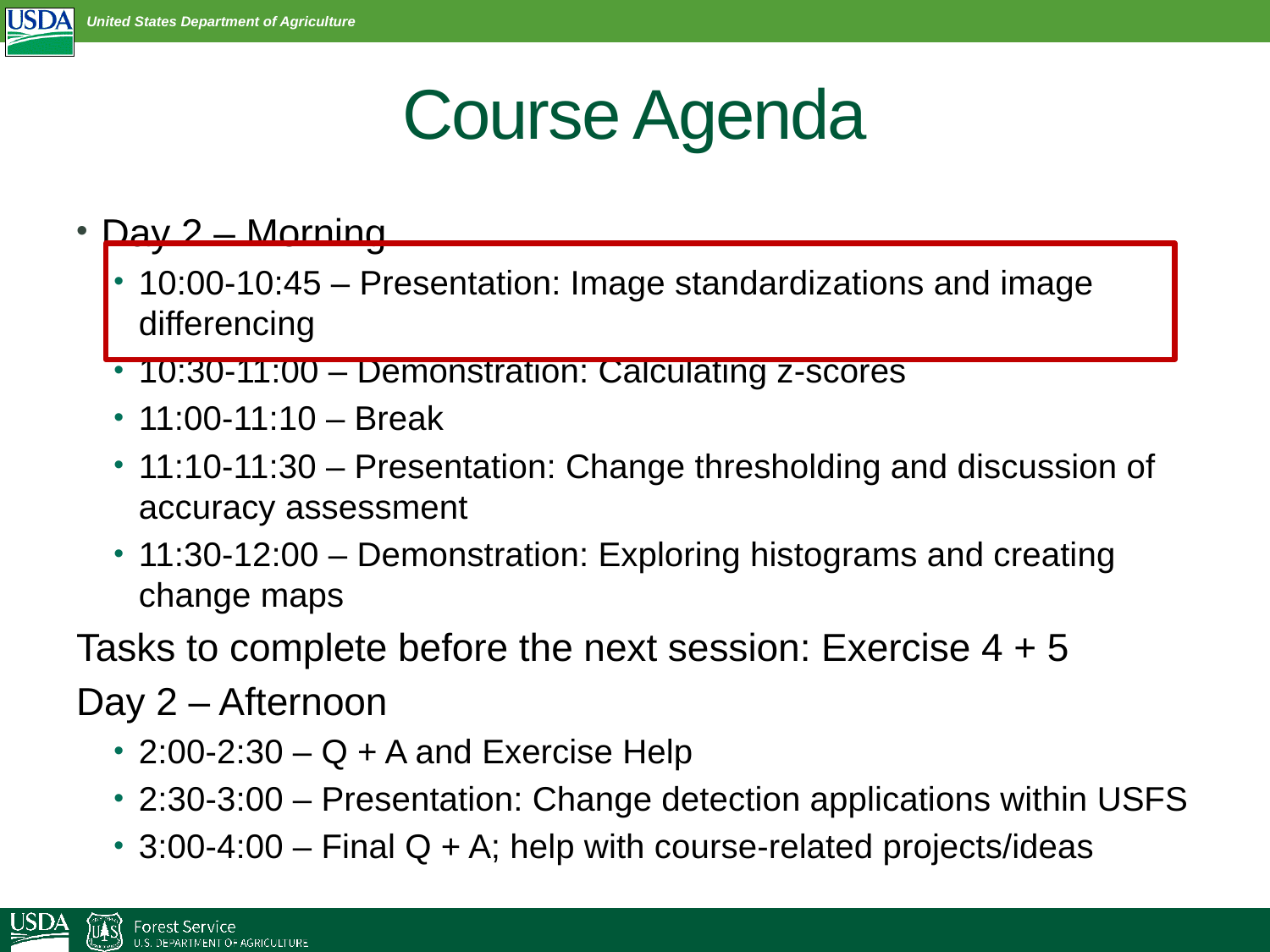

# Course Agenda
Day 2 – Morning
10:00-10:45 – Presentation: Image standardizations and image differencing
10:30-11:00 – Demonstration: Calculating z-scores
11:00-11:10 – Break
11:10-11:30 – Presentation: Change thresholding and discussion of accuracy assessment
11:30-12:00 – Demonstration: Exploring histograms and creating change maps
Tasks to complete before the next session: Exercise 4 + 5
Day 2 – Afternoon
2:00-2:30 – Q + A and Exercise Help
2:30-3:00 – Presentation: Change detection applications within USFS
3:00-4:00 – Final Q + A; help with course-related projects/ideas